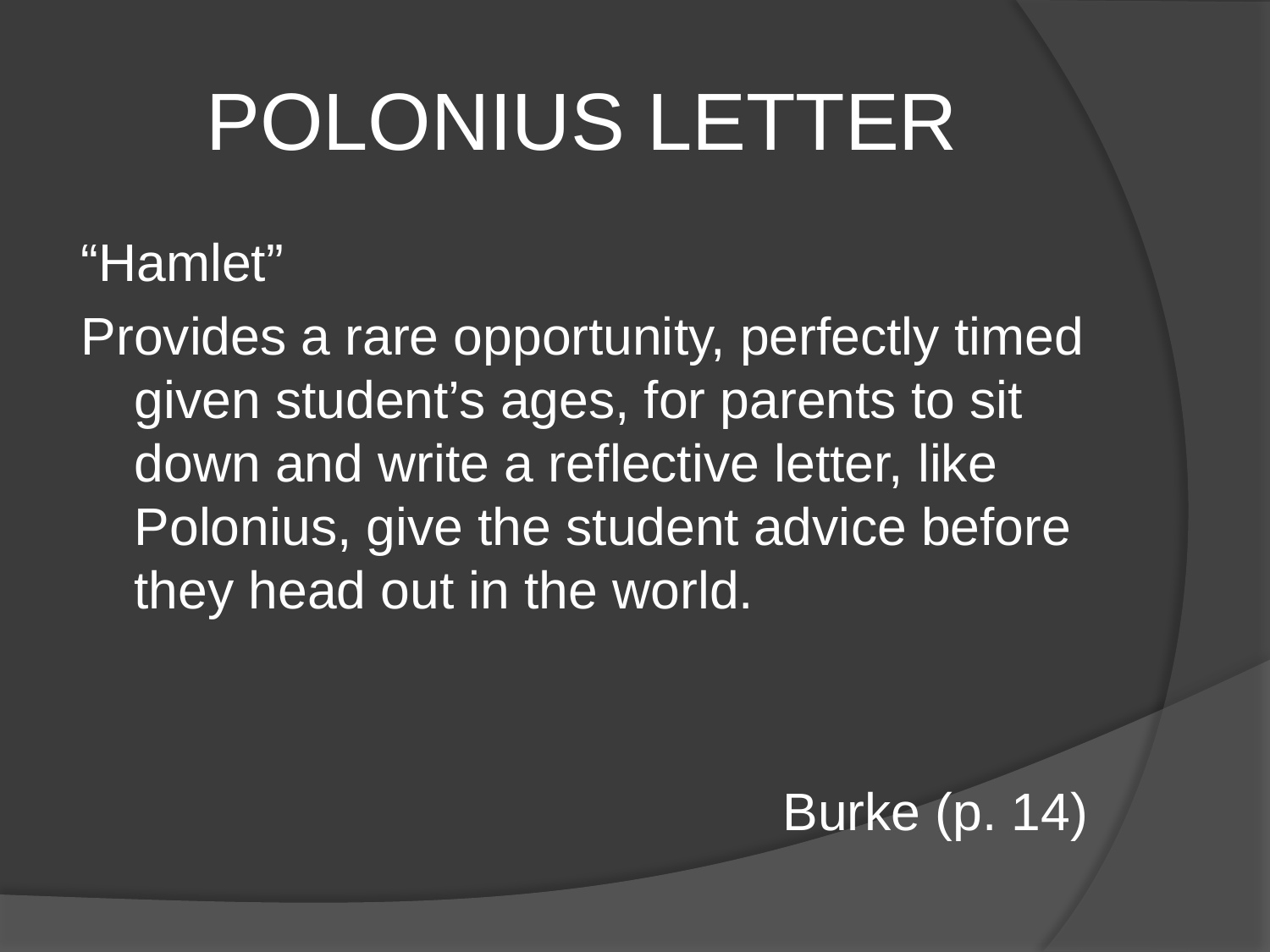

# POLONIUS LETTER
“Hamlet”
Provides a rare opportunity, perfectly timed given student’s ages, for parents to sit down and write a reflective letter, like Polonius, give the student advice before they head out in the world.

Burke (p. 14)